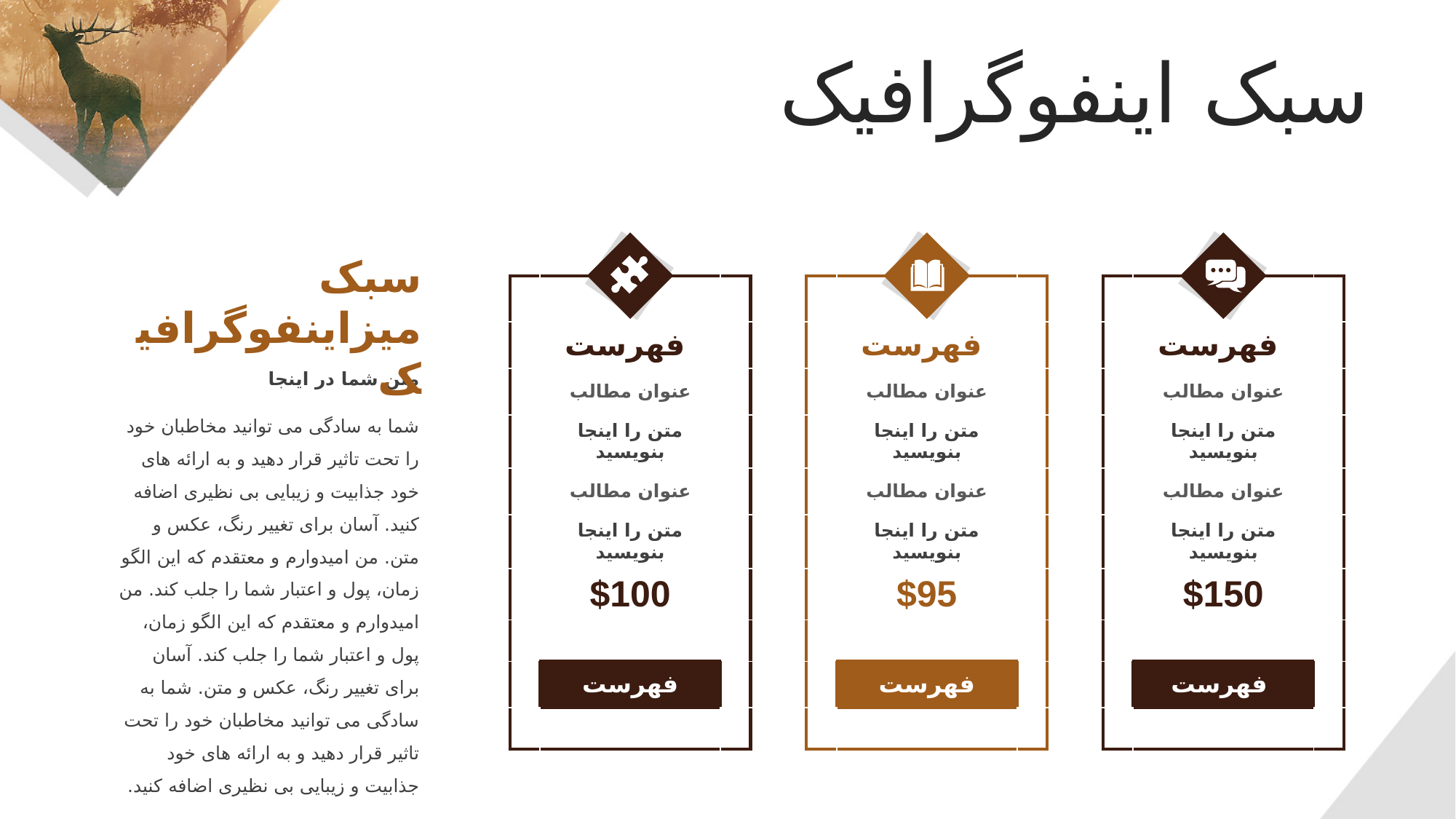

سبک اینفوگرافیک

سبک میزاینفوگرافیک

|  |  |  |
| --- | --- | --- |
|  | فهرست |  |
|  | عنوان مطالب |  |
|  | متن را اینجا بنویسید |  |
|  | عنوان مطالب |  |
|  | متن را اینجا بنویسید |  |
|  | $100 |  |
|  |  |  |
|  | فهرست |  |
|  |  |  |
|  |  |  |
| --- | --- | --- |
|  | فهرست |  |
|  | عنوان مطالب |  |
|  | متن را اینجا بنویسید |  |
|  | عنوان مطالب |  |
|  | متن را اینجا بنویسید |  |
|  | $95 |  |
|  |  |  |
|  | فهرست |  |
|  |  |  |
|  |  |  |
| --- | --- | --- |
|  | فهرست |  |
|  | عنوان مطالب |  |
|  | متن را اینجا بنویسید |  |
|  | عنوان مطالب |  |
|  | متن را اینجا بنویسید |  |
|  | $150 |  |
|  |  |  |
|  | فهرست |  |
|  |  |  |
متن شما در اینجا
شما به سادگی می توانید مخاطبان خود را تحت تاثیر قرار دهید و به ارائه های خود جذابیت و زیبایی بی نظیری اضافه کنید. آسان برای تغییر رنگ، عکس و متن. من امیدوارم و معتقدم که این الگو زمان، پول و اعتبار شما را جلب کند. من امیدوارم و معتقدم که این الگو زمان، پول و اعتبار شما را جلب کند. آسان برای تغییر رنگ، عکس و متن. شما به سادگی می توانید مخاطبان خود را تحت تاثیر قرار دهید و به ارائه های خود جذابیت و زیبایی بی نظیری اضافه کنید.